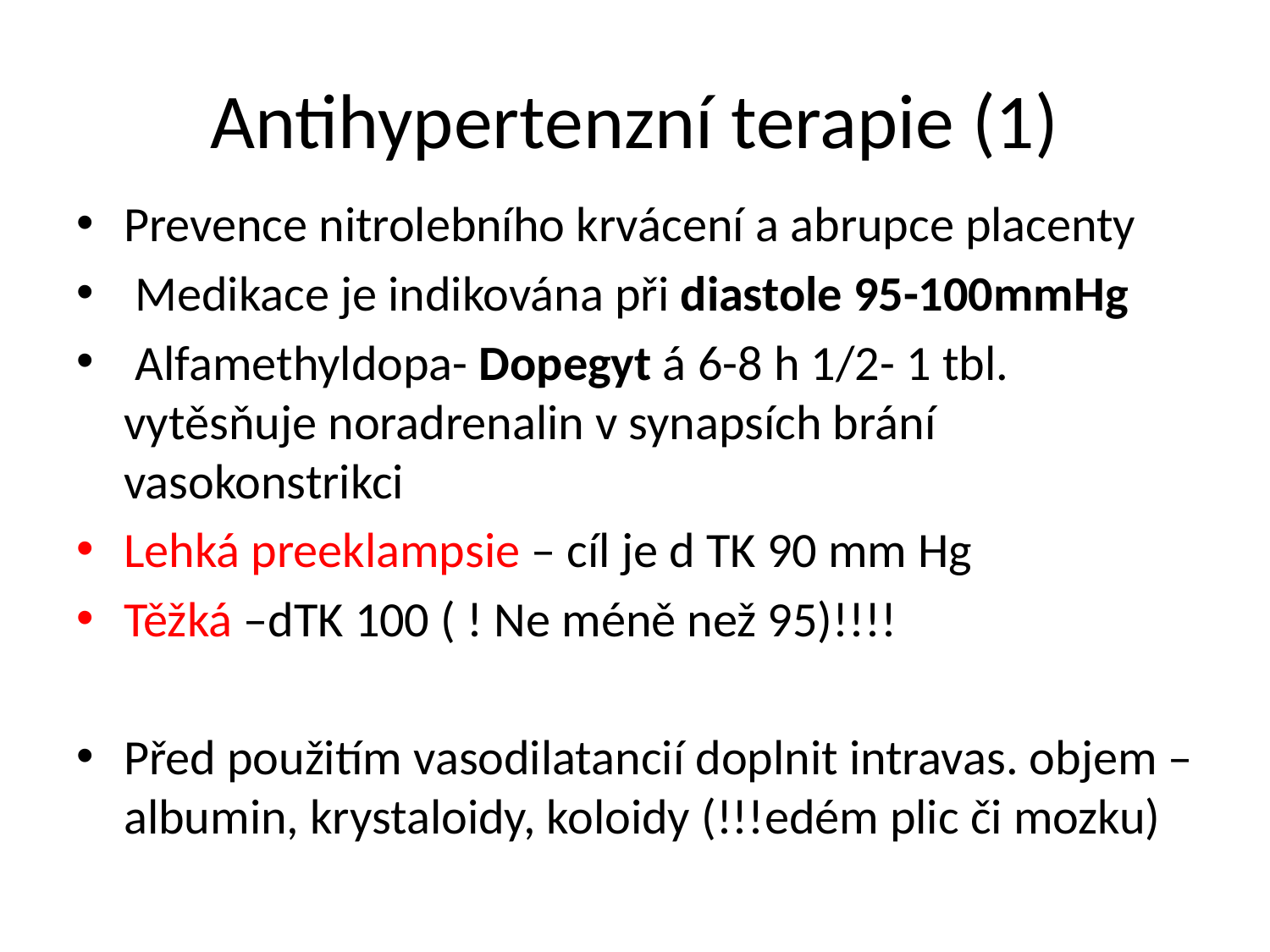

# Antihypertenzní terapie (1)
Prevence nitrolebního krvácení a abrupce placenty
 Medikace je indikována při diastole 95-100mmHg
 Alfamethyldopa- Dopegyt á 6-8 h 1/2- 1 tbl. vytěsňuje noradrenalin v synapsích brání vasokonstrikci
Lehká preeklampsie – cíl je d TK 90 mm Hg
Těžká –dTK 100 ( ! Ne méně než 95)!!!!

Před použitím vasodilatancií doplnit intravas. objem – albumin, krystaloidy, koloidy (!!!edém plic či mozku)